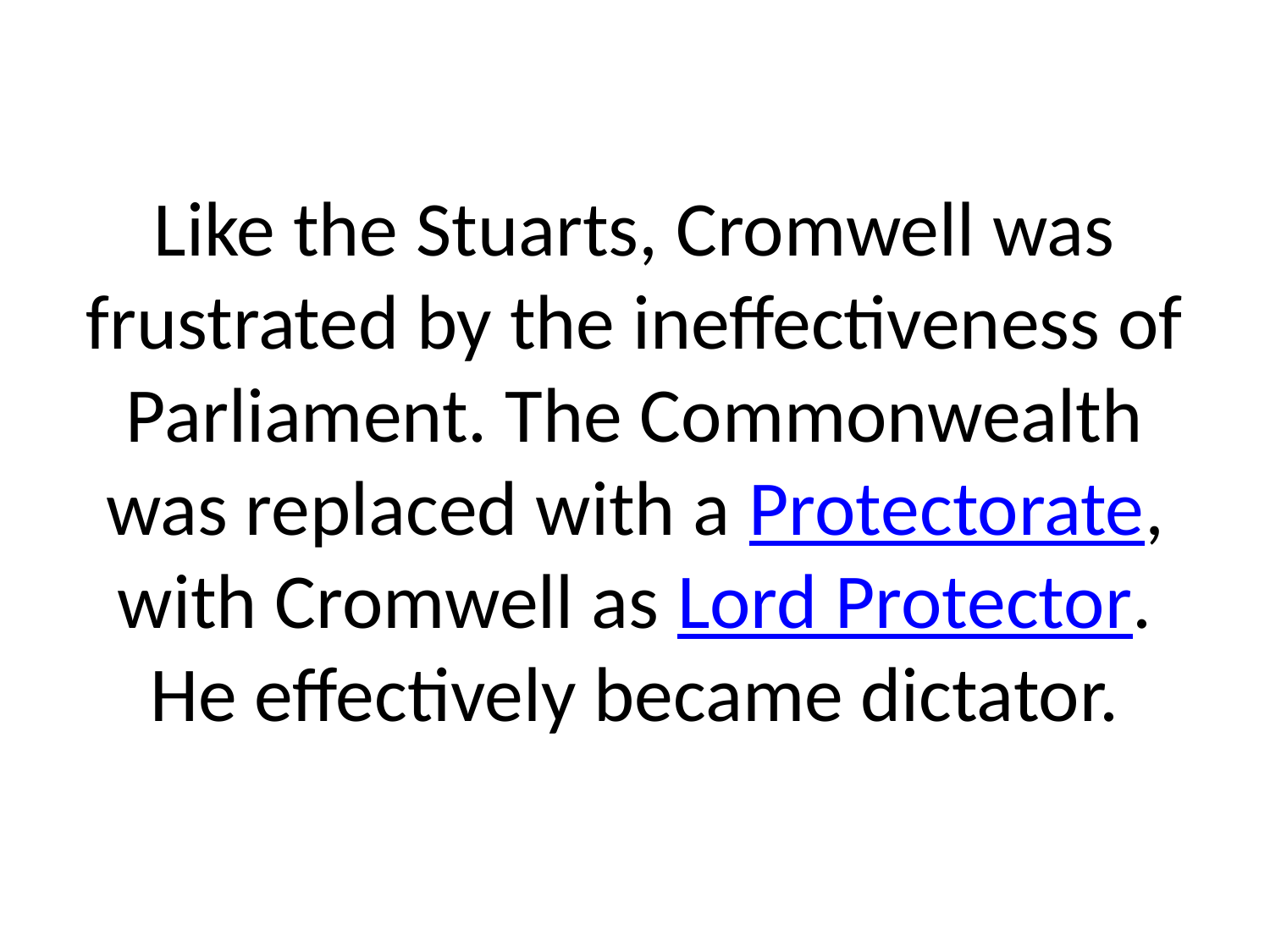

# Like the Stuarts, Cromwell was frustrated by the ineffectiveness of Parliament. The Commonwealth was replaced with a Protectorate, with Cromwell as Lord Protector. He effectively became dictator.